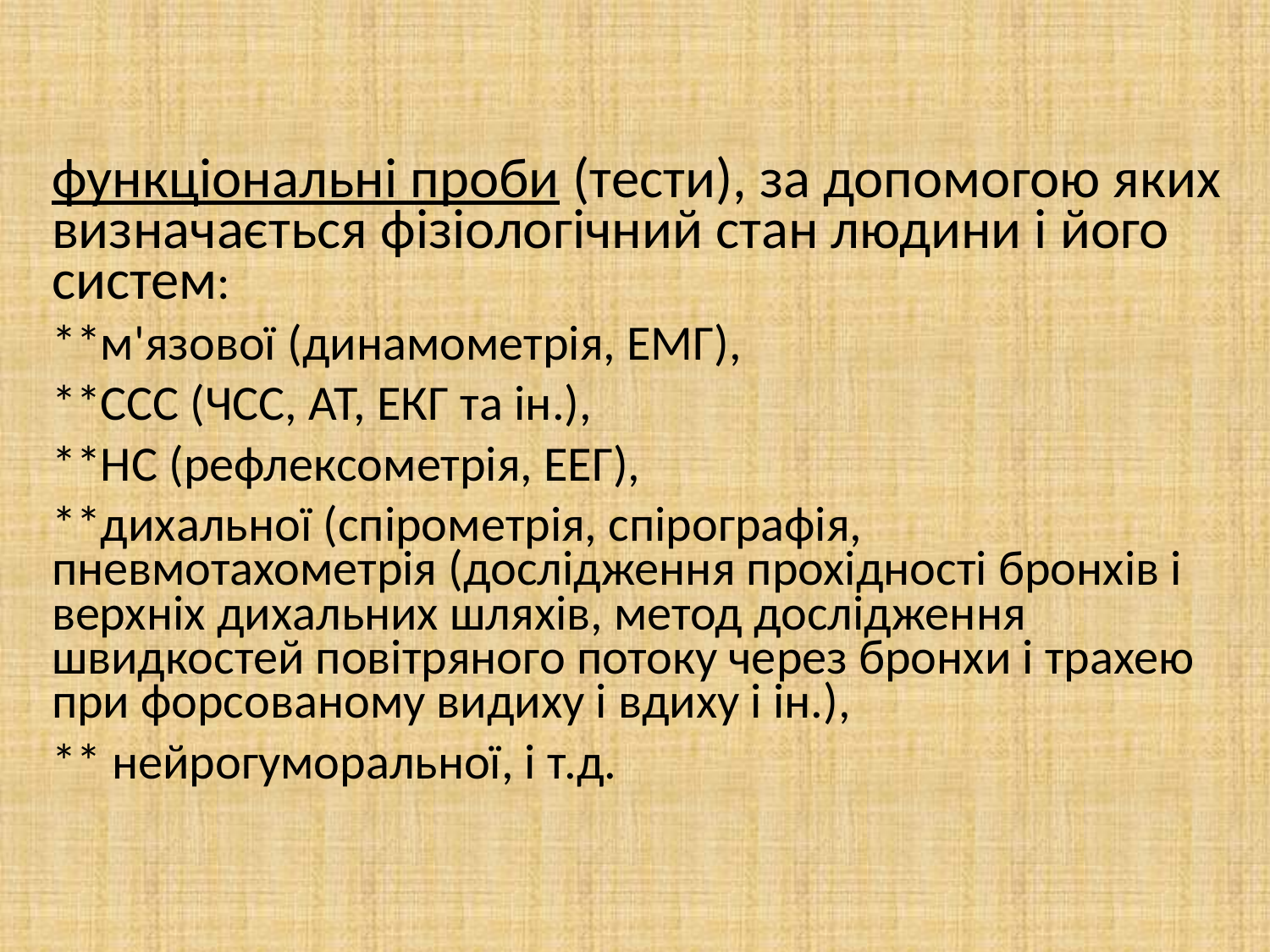

# функціональні проби (тести), за допомогою яких визначається фізіологічний стан людини і його систем: **м'язової (динамометрія, ЕМГ), **ССС (ЧСС, АТ, ЕКГ та ін.), **НС (рефлексометрія, ЕЕГ), **дихальної (спірометрія, спірографія, пневмотахометрія (дослідження прохідності бронхів і верхніх дихальних шляхів, метод дослідження швидкостей повітряного потоку через бронхи і трахею при форсованому видиху і вдиху і ін.), ** нейрогуморальної, і т.д.